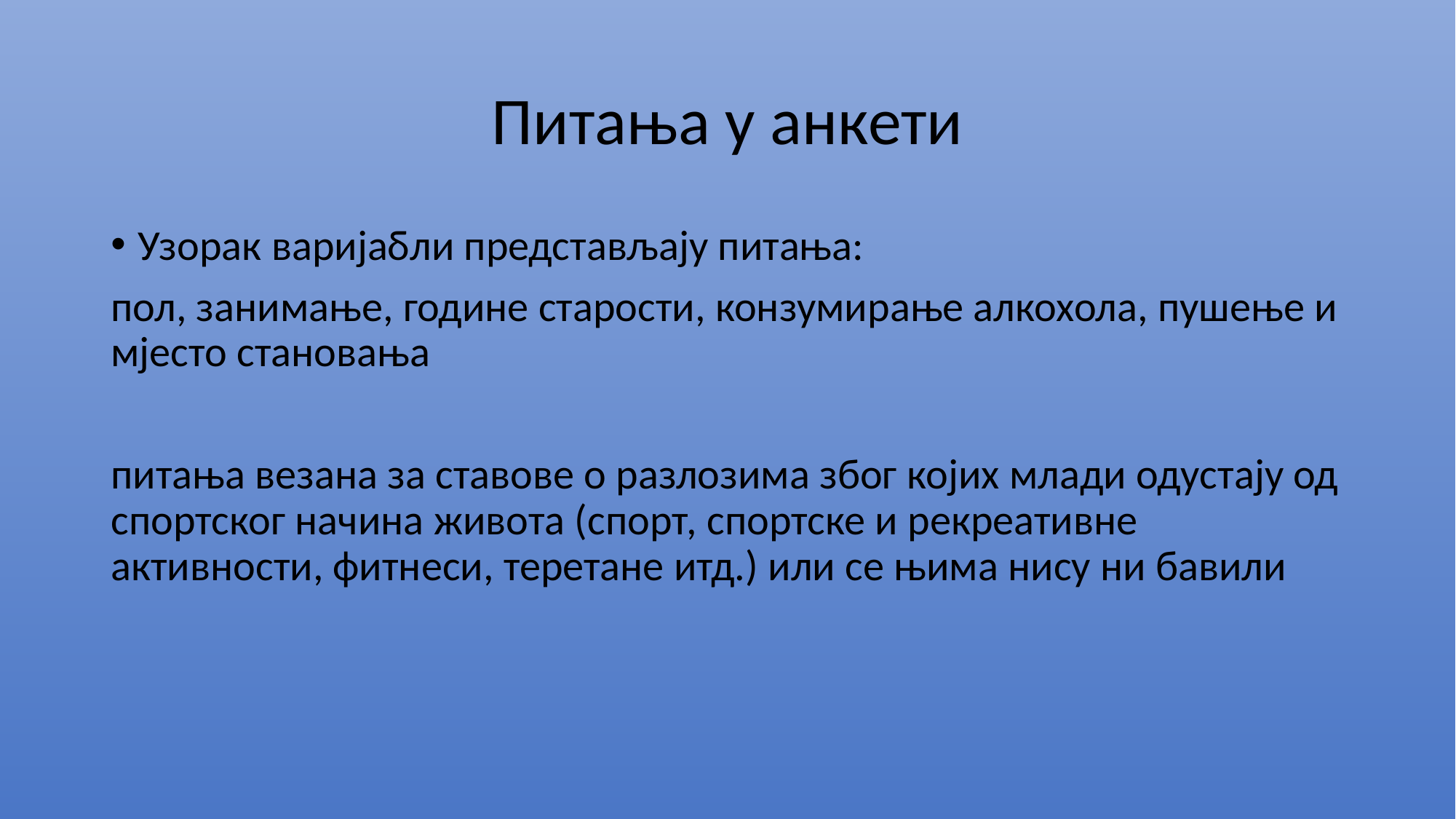

# Питања у анкети
Узорак варијабли представљају питања:
пол, занимање, године старости, конзумирање алкохола, пушење и мјесто становања

питања везана за ставове о разлозима због којих млади одустају од спортског начина живота (спорт, спортске и рекреативне активности, фитнеси, теретане итд.) или се њима нису ни бавили